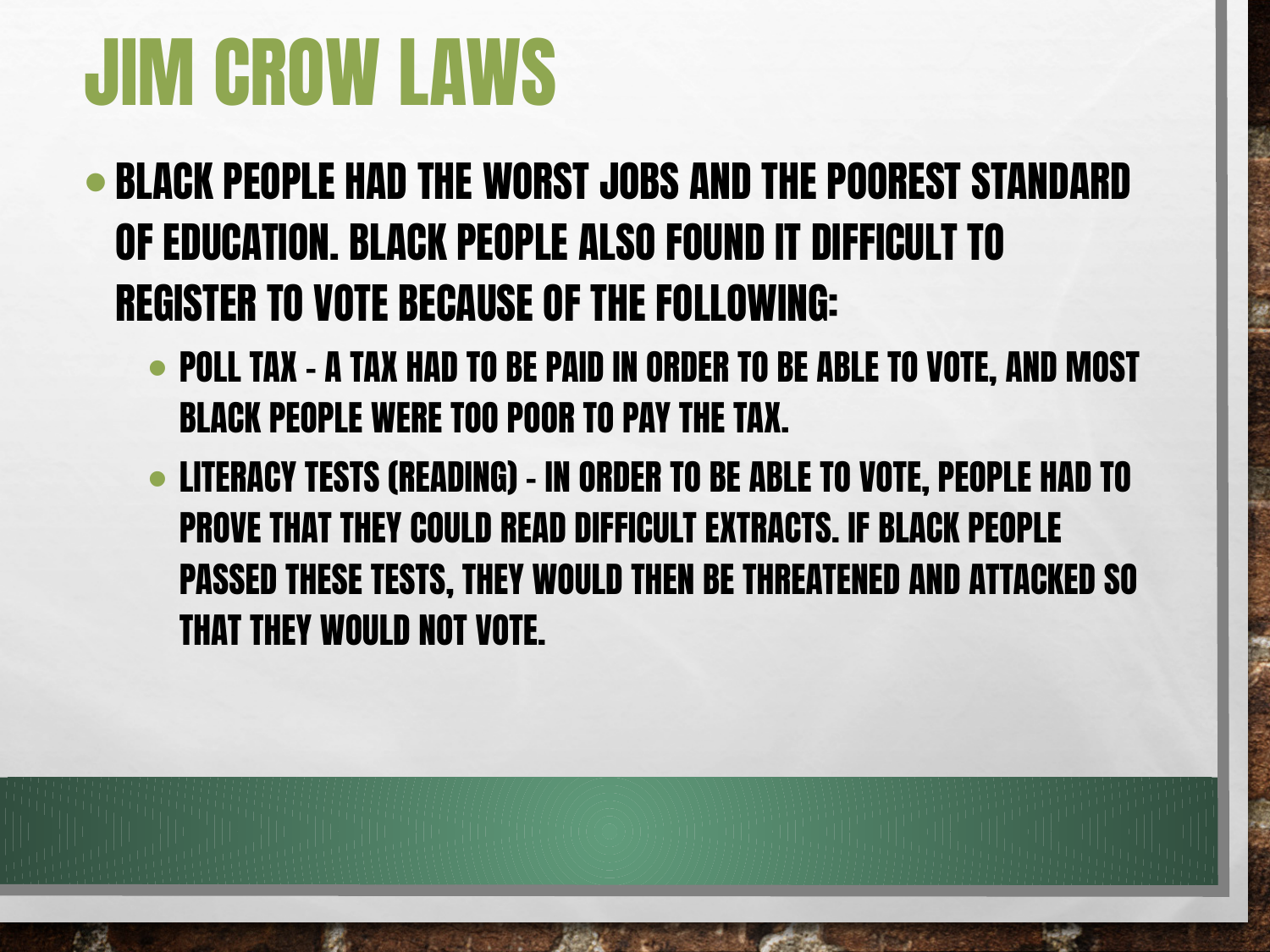

# Jim Crow Laws
Black people had the worst jobs and the poorest standard of education. Black people also found it difficult to register to vote because of the following:
Poll Tax – A tax had to be paid in order to be able to vote, and most black people were too poor to pay the tax.
Literacy Tests (reading) – In order to be able to vote, people had to prove that they could read difficult extracts. If black people passed these tests, they would then be threatened and attacked so that they would not vote.